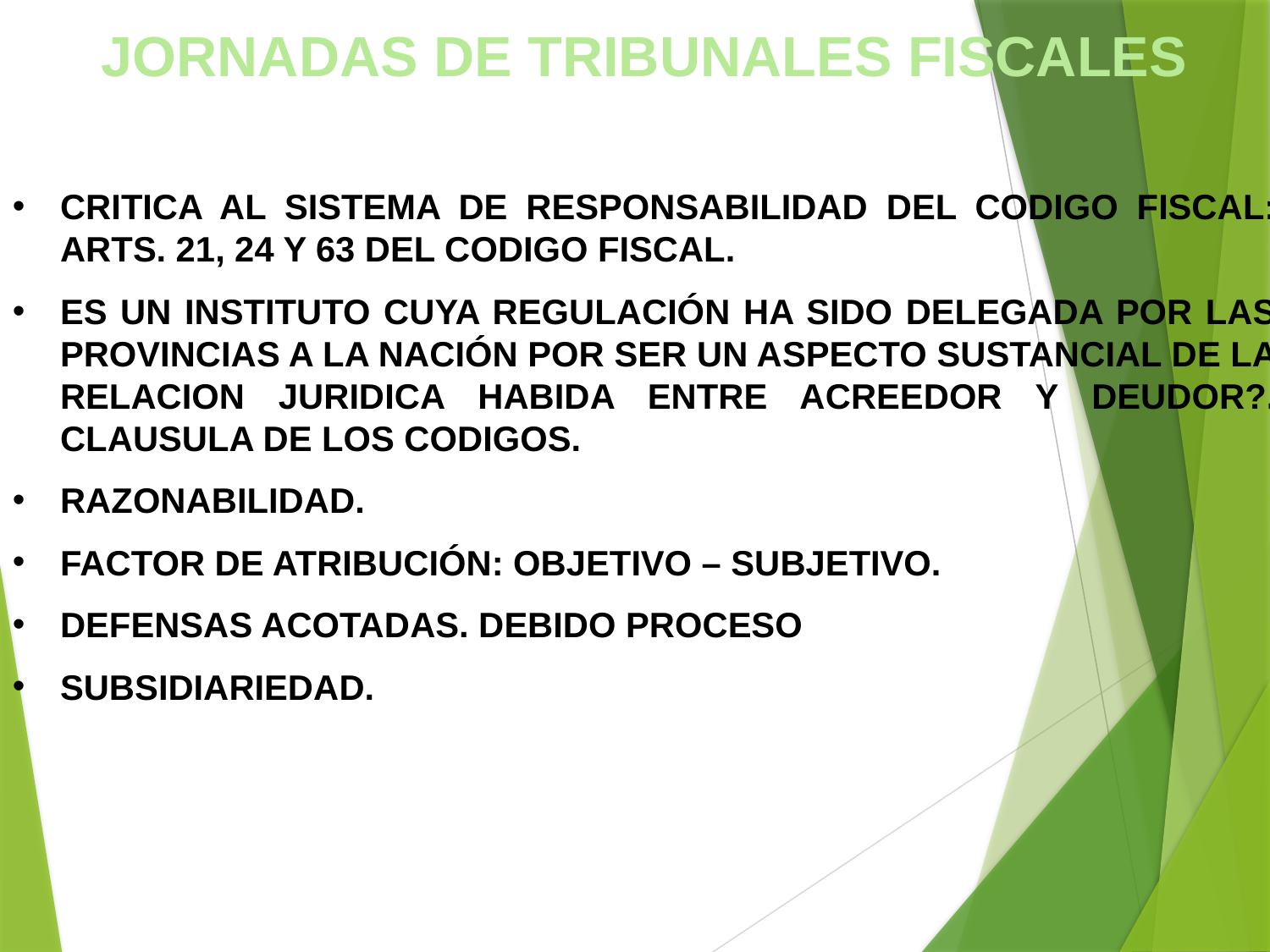

JORNADAS DE TRIBUNALES FISCALES

CRITICA AL SISTEMA DE RESPONSABILIDAD DEL CODIGO FISCAL: ARTS. 21, 24 Y 63 DEL CODIGO FISCAL.
ES UN INSTITUTO CUYA REGULACIÓN HA SIDO DELEGADA POR LAS PROVINCIAS A LA NACIÓN POR SER UN ASPECTO SUSTANCIAL DE LA RELACION JURIDICA HABIDA ENTRE ACREEDOR Y DEUDOR?. CLAUSULA DE LOS CODIGOS.
RAZONABILIDAD.
FACTOR DE ATRIBUCIÓN: OBJETIVO – SUBJETIVO.
DEFENSAS ACOTADAS. DEBIDO PROCESO
SUBSIDIARIEDAD.